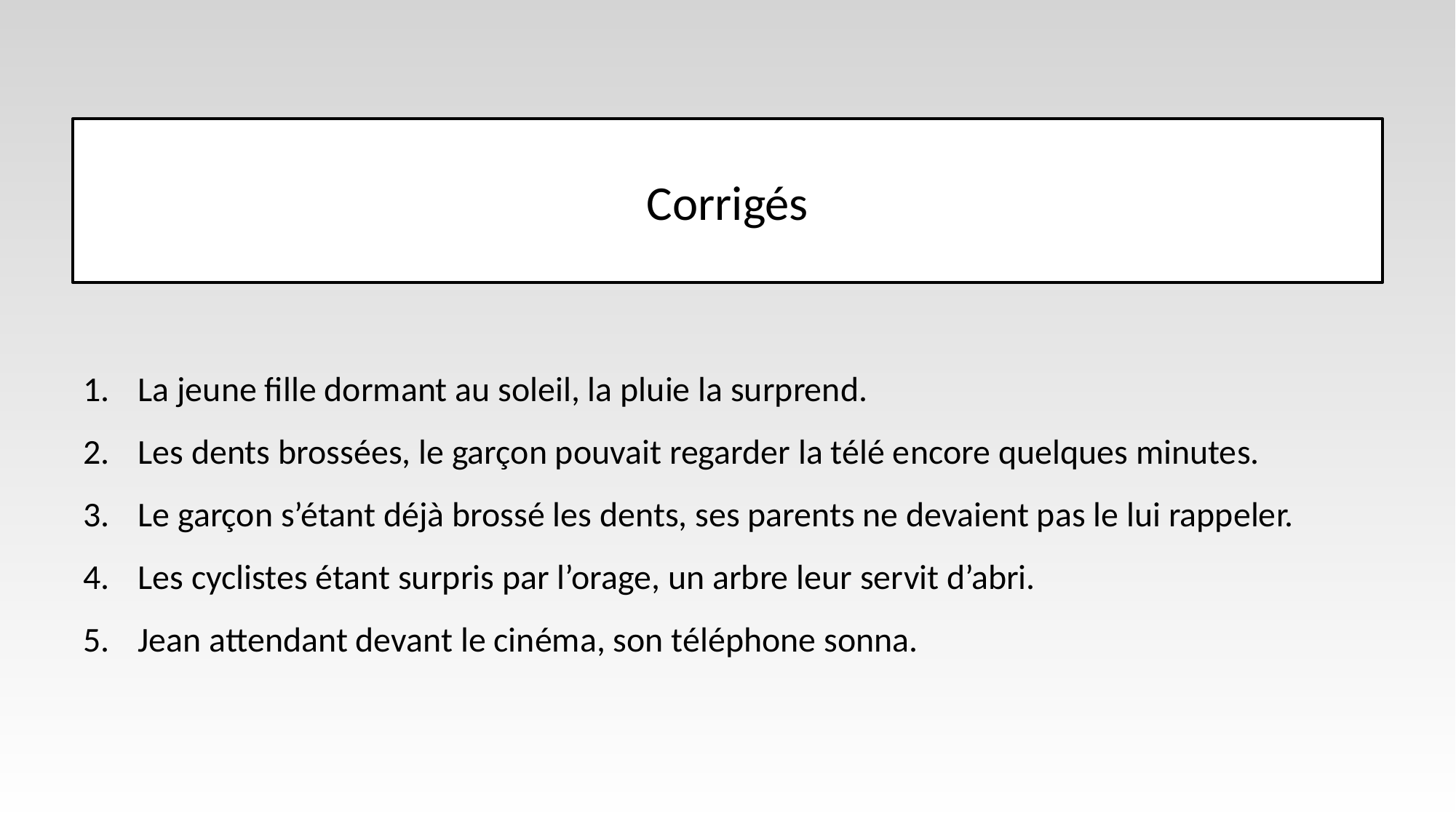

Corrigés
La jeune fille dormant au soleil, la pluie la surprend.
Les dents brossées, le garçon pouvait regarder la télé encore quelques minutes.
Le garçon s’étant déjà brossé les dents, ses parents ne devaient pas le lui rappeler.
Les cyclistes étant surpris par l’orage, un arbre leur servit d’abri.
Jean attendant devant le cinéma, son téléphone sonna.